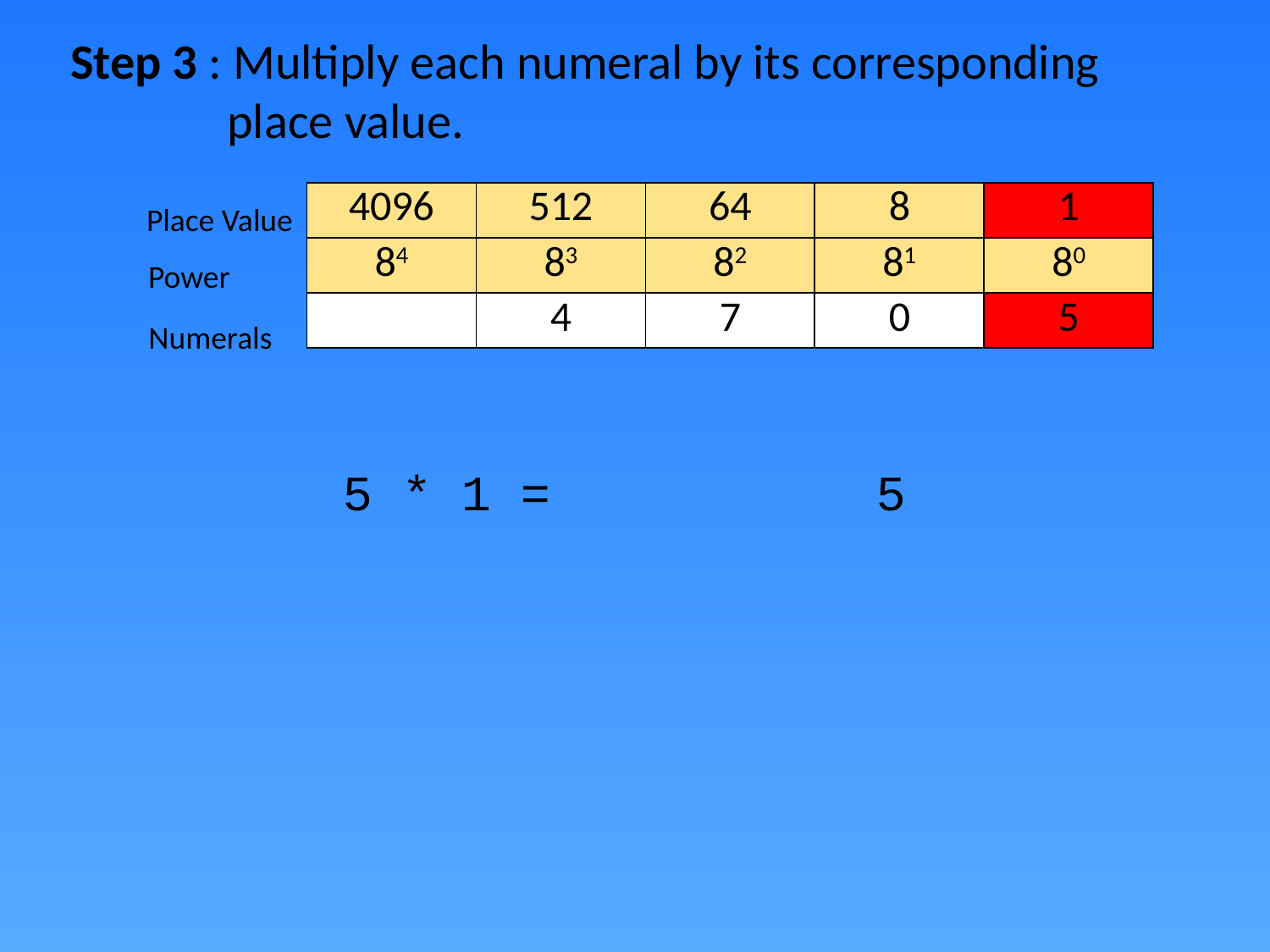

Step 3 : Multiply each numeral by its corresponding
              place value.
| 4096 | 512 | 64 | 8 | 1 |
| --- | --- | --- | --- | --- |
| 84 | 83 | 82 | 81 | 80 |
|  | 4 | 7 | 0 | 5 |
Place Value
Power
Numerals
5 * 1 =           5